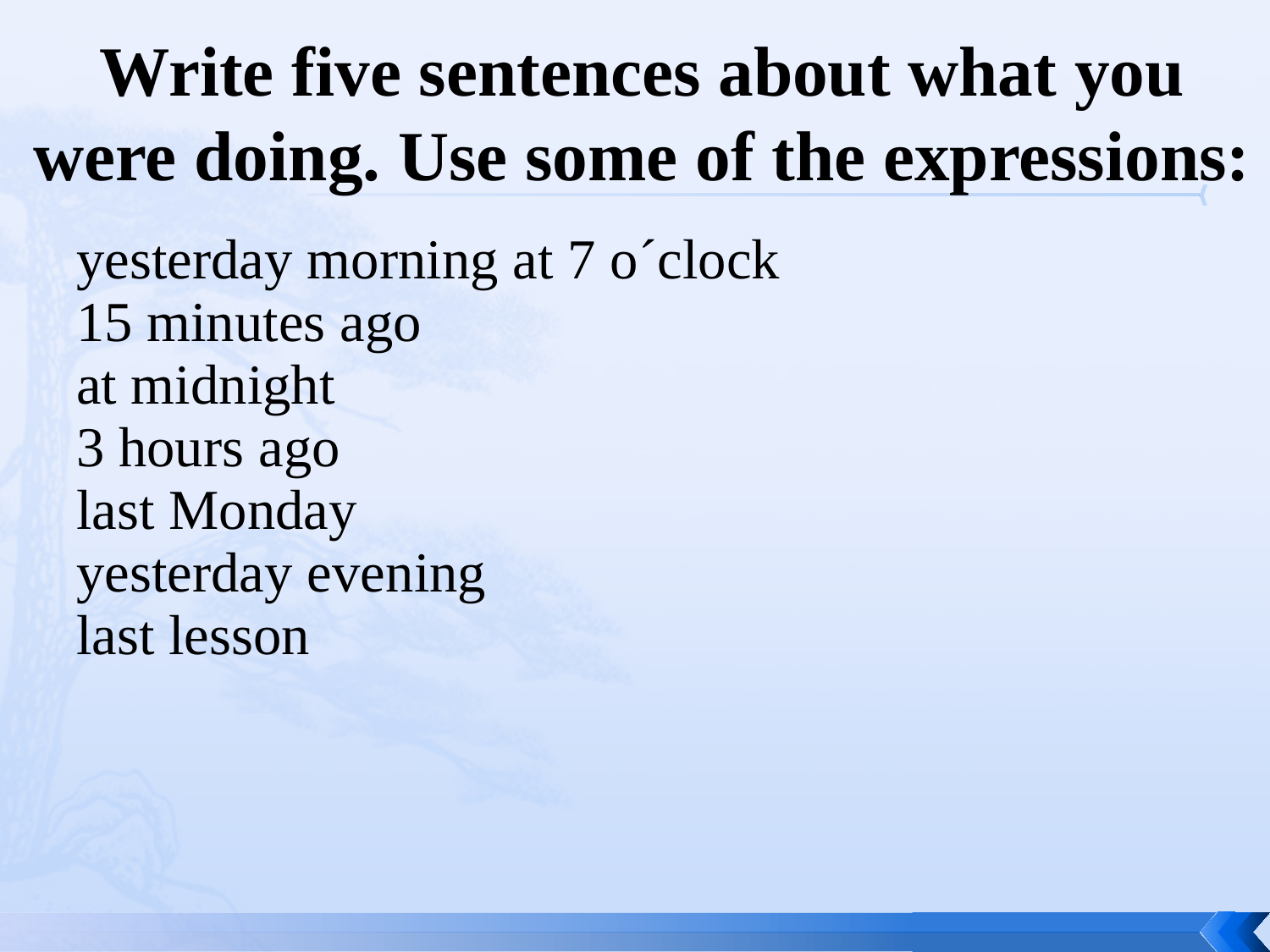

# Write five sentences about what you were doing. Use some of the expressions:
| yesterday morning at 7 o´clock 15 minutes ago at midnight 3 hours ago last Monday yesterday evening last lesson |
| --- |